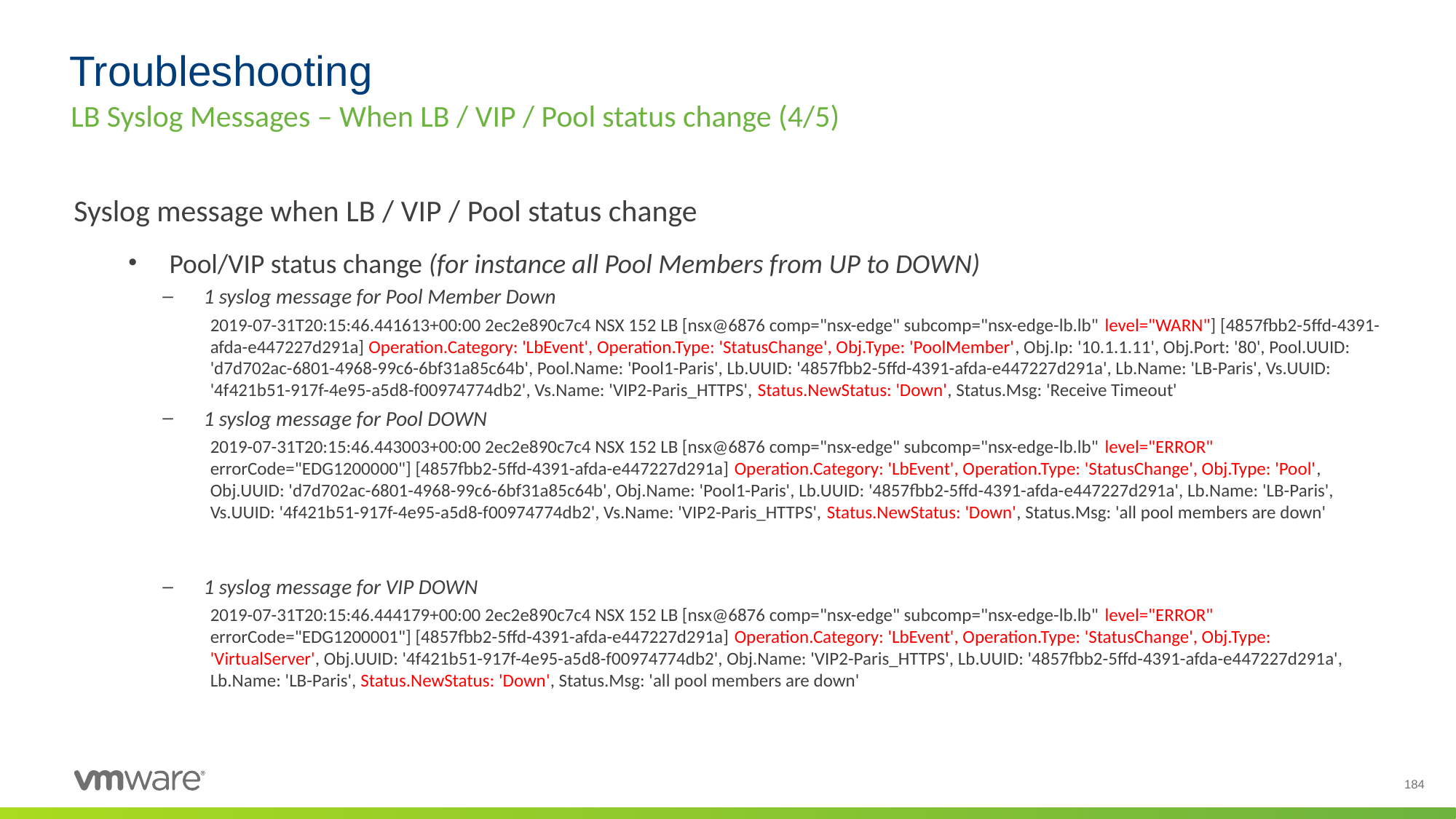

# Troubleshooting
LB Syslog Messages – When LB / VIP / Pool status change (4/5)

Syslog message when LB / VIP / Pool status change
Pool/VIP status change (for instance all Pool Members from UP to DOWN)
1 syslog message for Pool Member Down
2019-07-31T20:15:46.441613+00:00 2ec2e890c7c4 NSX 152 LB [nsx@6876 comp="nsx-edge" subcomp="nsx-edge-lb.lb" level="WARN"] [4857fbb2-5ffd-4391-afda-e447227d291a] Operation.Category: 'LbEvent', Operation.Type: 'StatusChange', Obj.Type: 'PoolMember', Obj.Ip: '10.1.1.11', Obj.Port: '80', Pool.UUID: 'd7d702ac-6801-4968-99c6-6bf31a85c64b', Pool.Name: 'Pool1-Paris', Lb.UUID: '4857fbb2-5ffd-4391-afda-e447227d291a', Lb.Name: 'LB-Paris', Vs.UUID: '4f421b51-917f-4e95-a5d8-f00974774db2', Vs.Name: 'VIP2-Paris_HTTPS', Status.NewStatus: 'Down', Status.Msg: 'Receive Timeout'
1 syslog message for Pool DOWN
2019-07-31T20:15:46.443003+00:00 2ec2e890c7c4 NSX 152 LB [nsx@6876 comp="nsx-edge" subcomp="nsx-edge-lb.lb" level="ERROR" errorCode="EDG1200000"] [4857fbb2-5ffd-4391-afda-e447227d291a] Operation.Category: 'LbEvent', Operation.Type: 'StatusChange', Obj.Type: 'Pool', Obj.UUID: 'd7d702ac-6801-4968-99c6-6bf31a85c64b', Obj.Name: 'Pool1-Paris', Lb.UUID: '4857fbb2-5ffd-4391-afda-e447227d291a', Lb.Name: 'LB-Paris', Vs.UUID: '4f421b51-917f-4e95-a5d8-f00974774db2', Vs.Name: 'VIP2-Paris_HTTPS', Status.NewStatus: 'Down', Status.Msg: 'all pool members are down'

1 syslog message for VIP DOWN
2019-07-31T20:15:46.444179+00:00 2ec2e890c7c4 NSX 152 LB [nsx@6876 comp="nsx-edge" subcomp="nsx-edge-lb.lb" level="ERROR" errorCode="EDG1200001"] [4857fbb2-5ffd-4391-afda-e447227d291a] Operation.Category: 'LbEvent', Operation.Type: 'StatusChange', Obj.Type: 'VirtualServer', Obj.UUID: '4f421b51-917f-4e95-a5d8-f00974774db2', Obj.Name: 'VIP2-Paris_HTTPS', Lb.UUID: '4857fbb2-5ffd-4391-afda-e447227d291a', Lb.Name: 'LB-Paris', Status.NewStatus: 'Down', Status.Msg: 'all pool members are down'